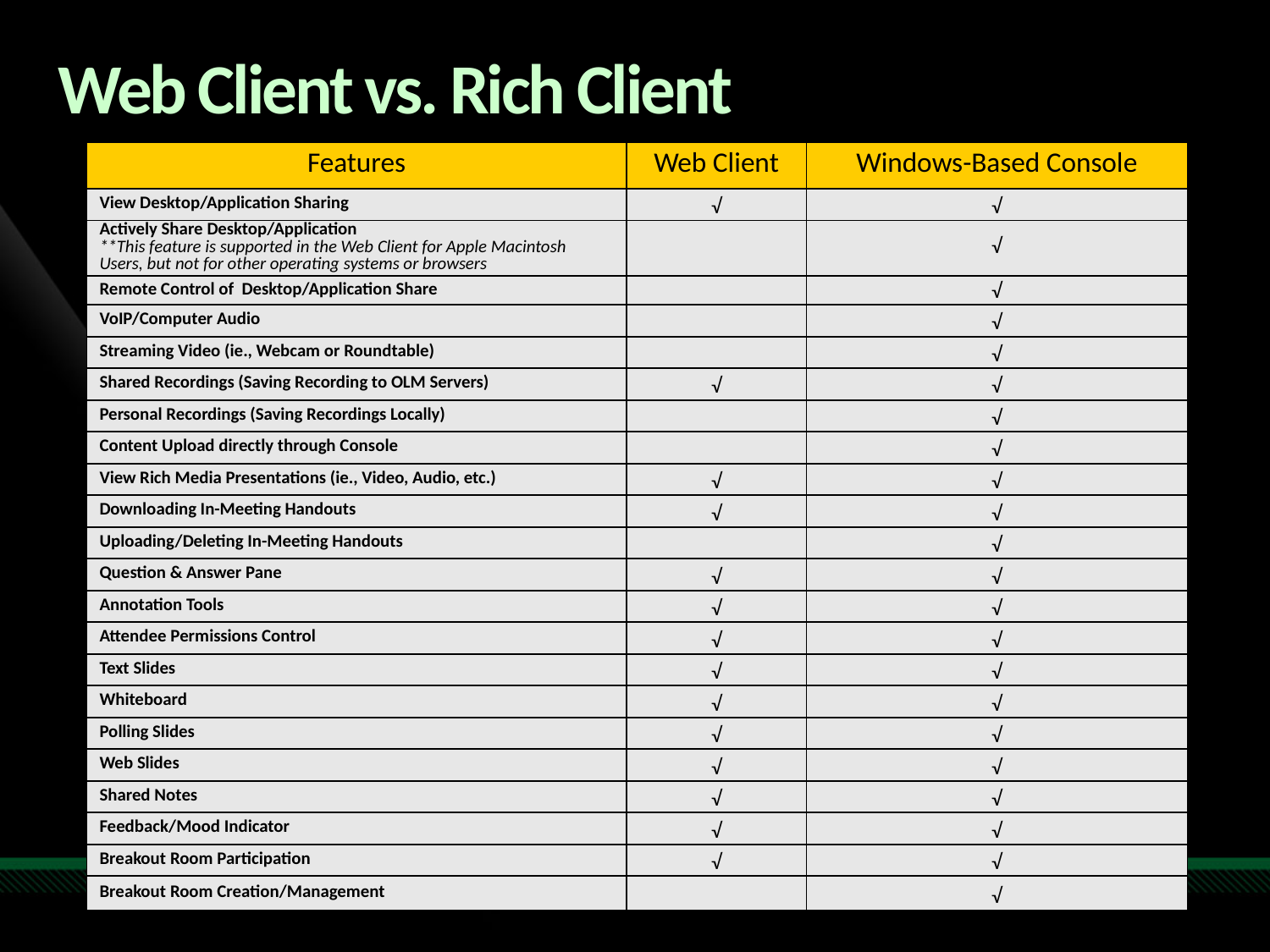

# Web Client vs. Rich Client
| Features | Web Client | Windows-Based Console |
| --- | --- | --- |
| View Desktop/Application Sharing | √ | √ |
| Actively Share Desktop/Application \*\*This feature is supported in the Web Client for Apple Macintosh Users, but not for other operating systems or browsers |  | √ |
| Remote Control of Desktop/Application Share |  | √ |
| VoIP/Computer Audio |  | √ |
| Streaming Video (ie., Webcam or Roundtable) |  | √ |
| Shared Recordings (Saving Recording to OLM Servers) | √ | √ |
| Personal Recordings (Saving Recordings Locally) |  | √ |
| Content Upload directly through Console |  | √ |
| View Rich Media Presentations (ie., Video, Audio, etc.) | √ | √ |
| Downloading In-Meeting Handouts | √ | √ |
| Uploading/Deleting In-Meeting Handouts |  | √ |
| Question & Answer Pane | √ | √ |
| Annotation Tools | √ | √ |
| Attendee Permissions Control | √ | √ |
| Text Slides | √ | √ |
| Whiteboard | √ | √ |
| Polling Slides | √ | √ |
| Web Slides | √ | √ |
| Shared Notes | √ | √ |
| Feedback/Mood Indicator | √ | √ |
| Breakout Room Participation | √ | √ |
| Breakout Room Creation/Management |  | √ |